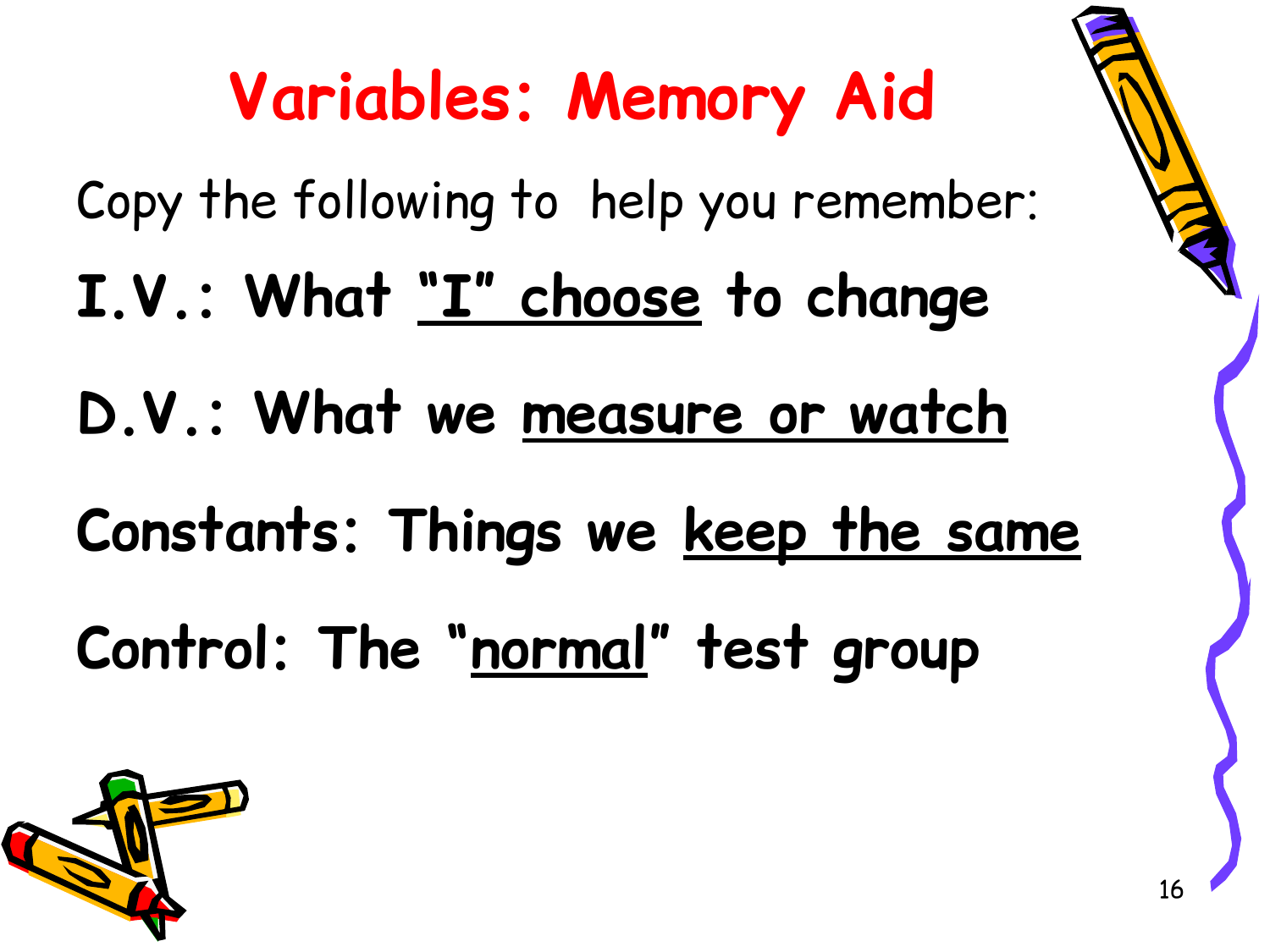

# Variables: Memory Aid
Copy the following to  help you remember:

I.V.: What “I” choose to change

D.V.: What we measure or watch

Constants: Things we keep the same

Control: The “normal” test group
16